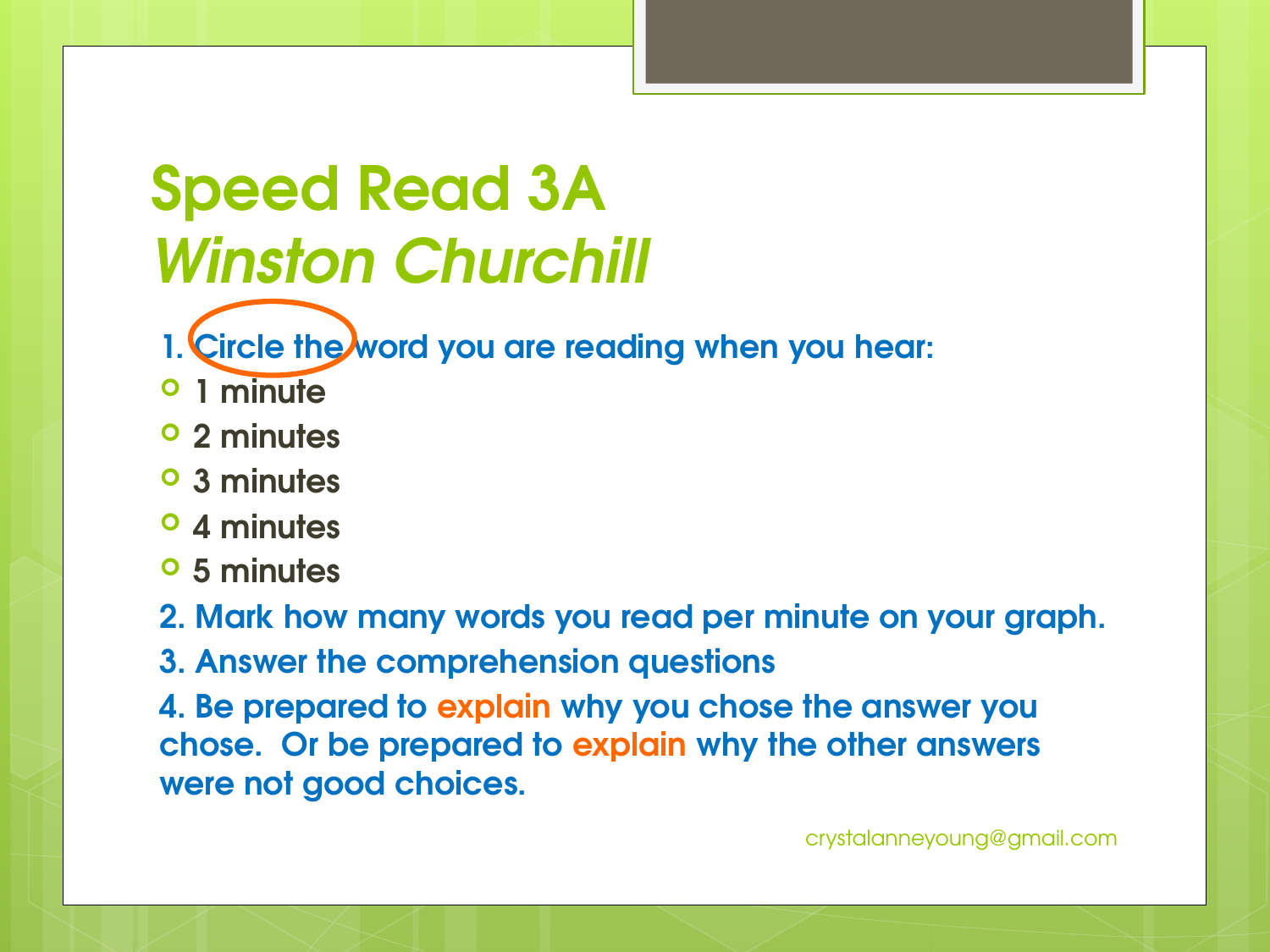

# Speed Read 3A Winston Churchill

1. Circle the word you are reading when you hear:
1 minute
2 minutes
3 minutes
4 minutes
5 minutes
2. Mark how many words you read per minute on your graph.
3. Answer the comprehension questions
4. Be prepared to explain why you chose the answer you chose.  Or be prepared to explain why the other answers were not good choices.
crystalanneyoung@gmail.com